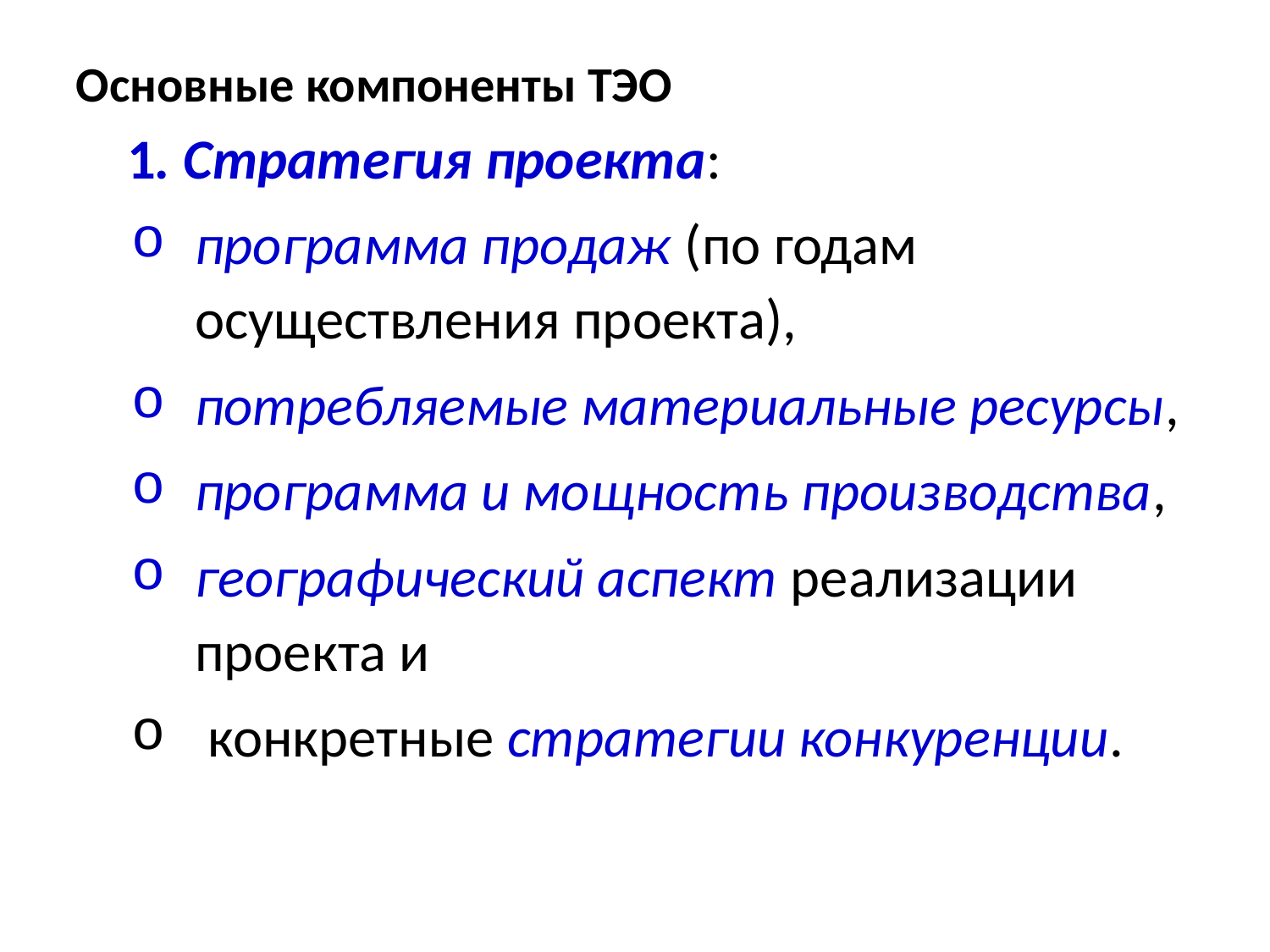

Основные компоненты ТЭО
    1. Стратегия проекта:
программа продаж (по годам осуществления проекта),
потребляемые материальные ресурсы,
программа и мощность производства,
географический аспект реализации проекта и
 конкретные стратегии конкуренции.